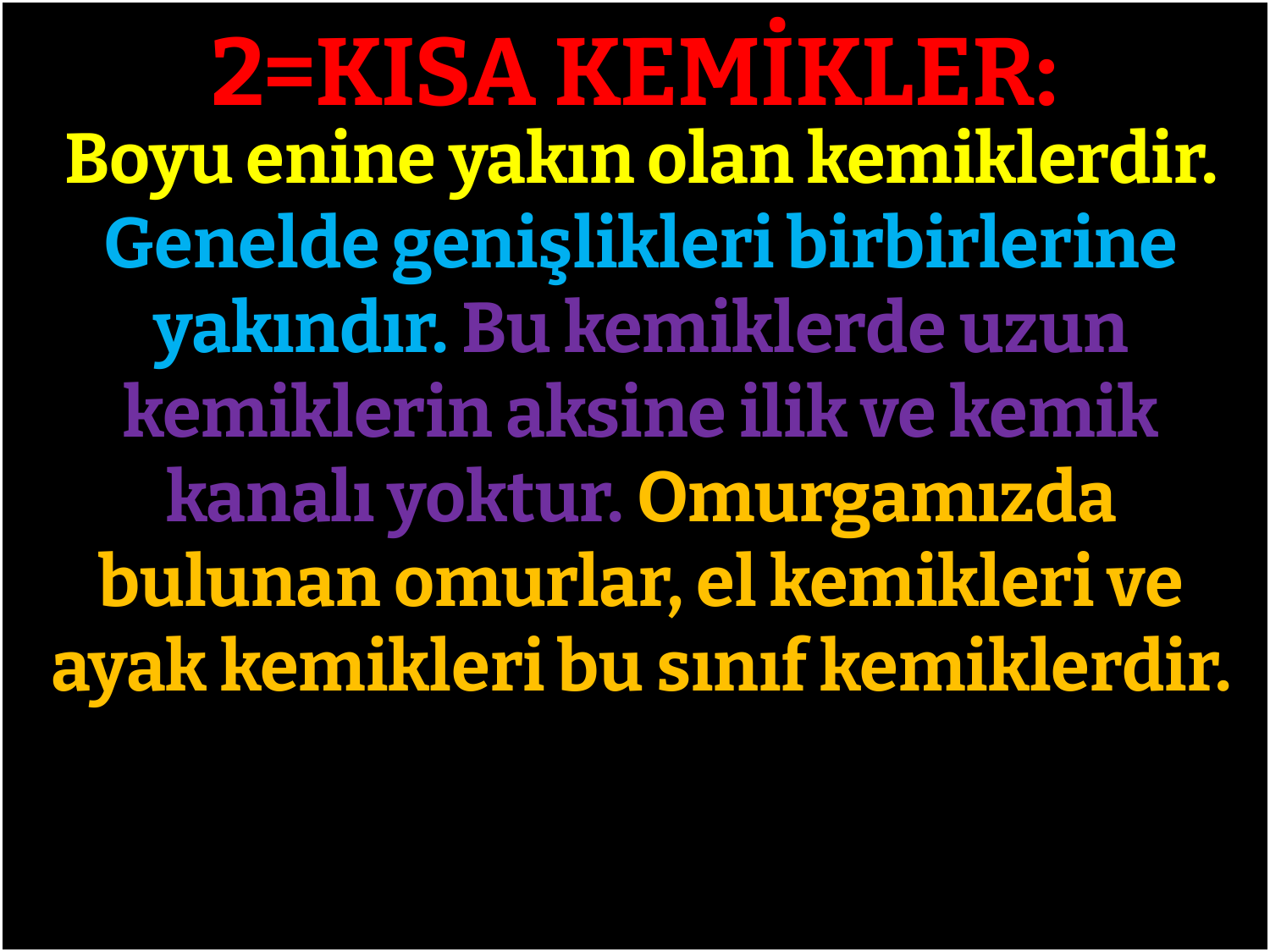

2=KISA KEMİKLER:
Boyu enine yakın olan kemiklerdir. Genelde genişlikleri birbirlerine yakındır. Bu kemiklerde uzun kemiklerin aksine ilik ve kemik kanalı yoktur. Omurgamızda bulunan omurlar, el kemikleri ve ayak kemikleri bu sınıf kemiklerdir.
#